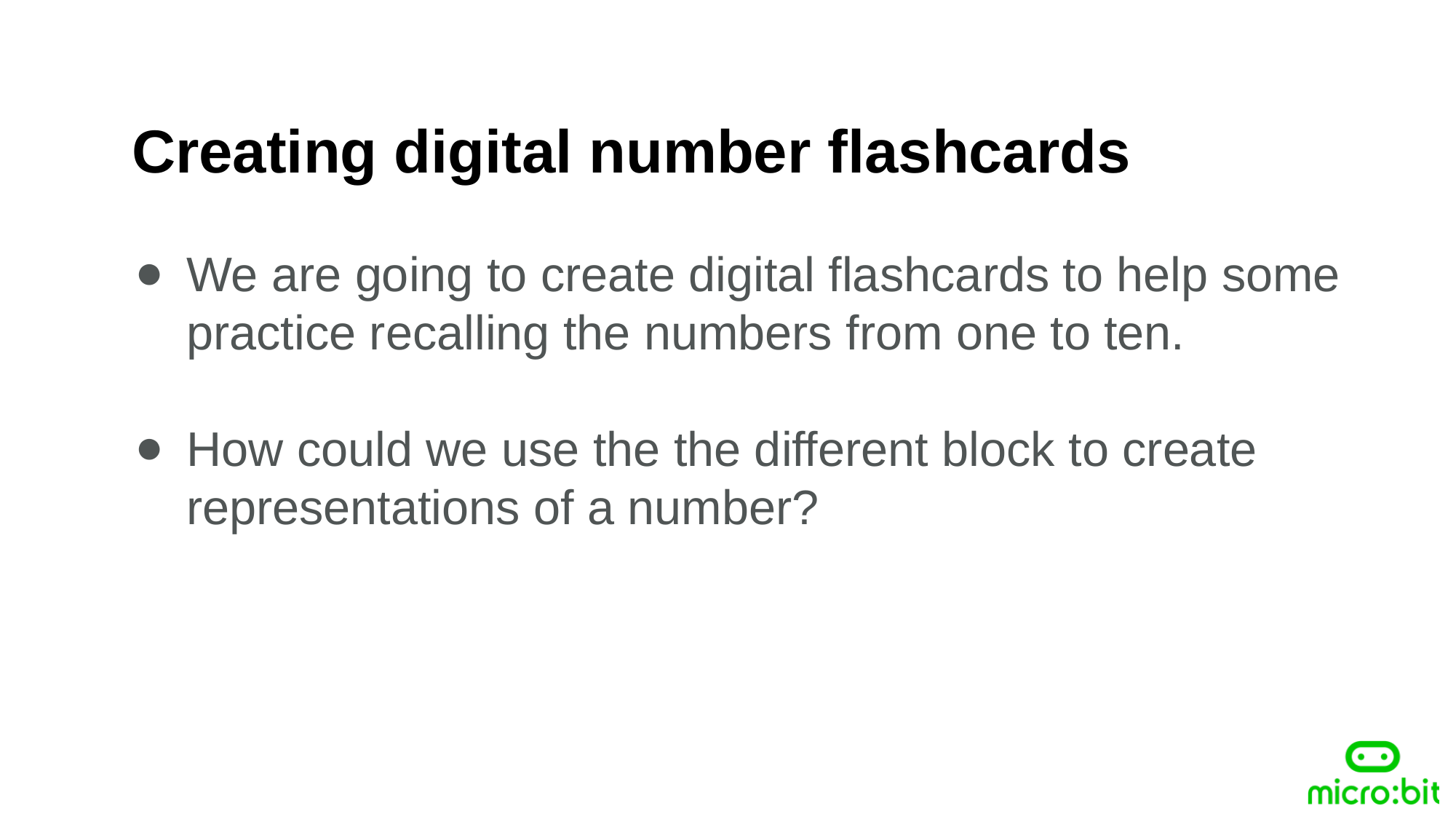

Creating digital number flashcards

We are going to create digital flashcards to help some practice recalling the numbers from one to ten.

How could we use the the different block to create representations of a number?